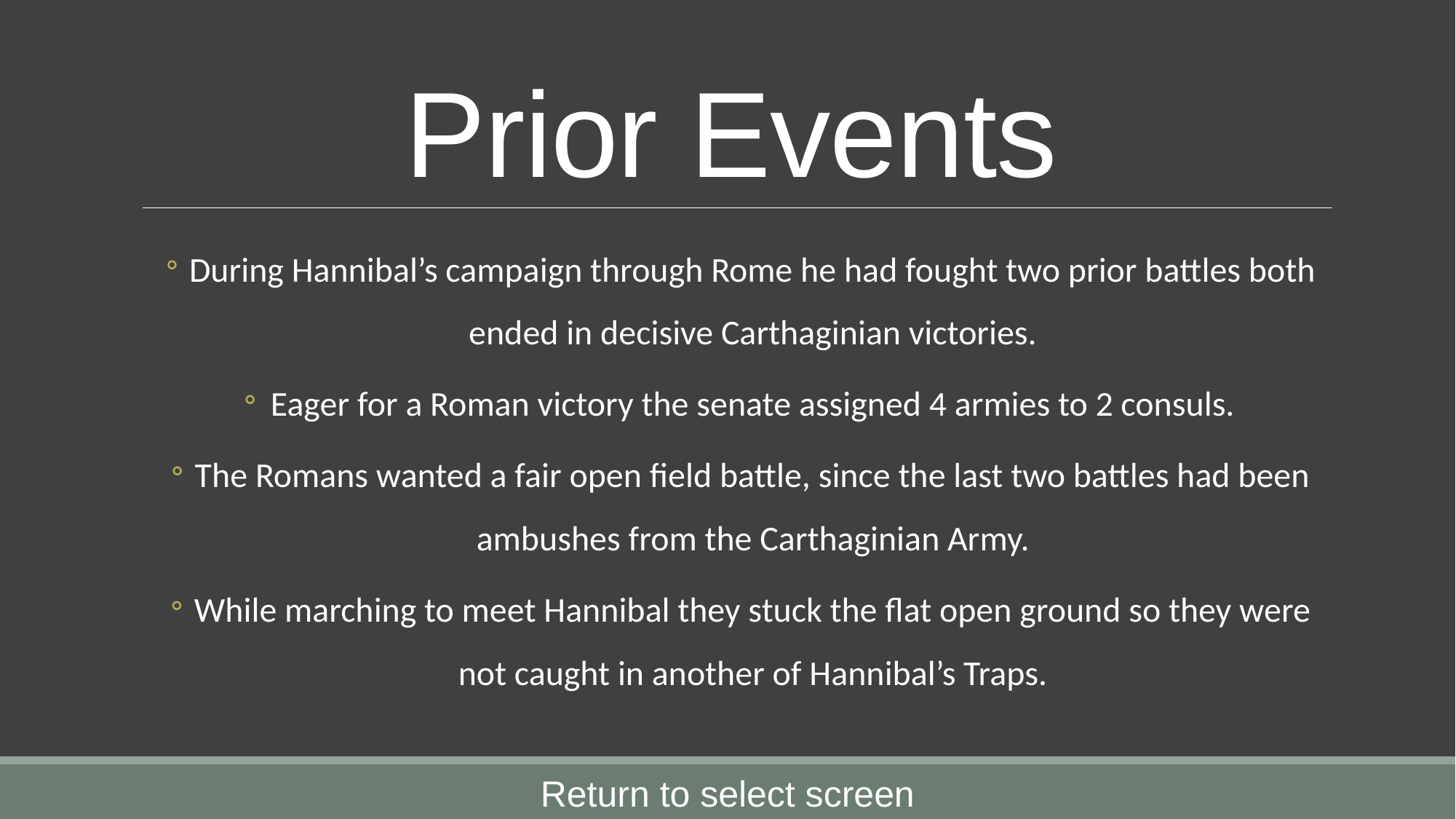

# Prior Events
During Hannibal’s campaign through Rome he had fought two prior battles both ended in decisive Carthaginian victories.
Eager for a Roman victory the senate assigned 4 armies to 2 consuls.
The Romans wanted a fair open field battle, since the last two battles had been ambushes from the Carthaginian Army.
While marching to meet Hannibal they stuck the flat open ground so they were not caught in another of Hannibal’s Traps.
Return to select screen